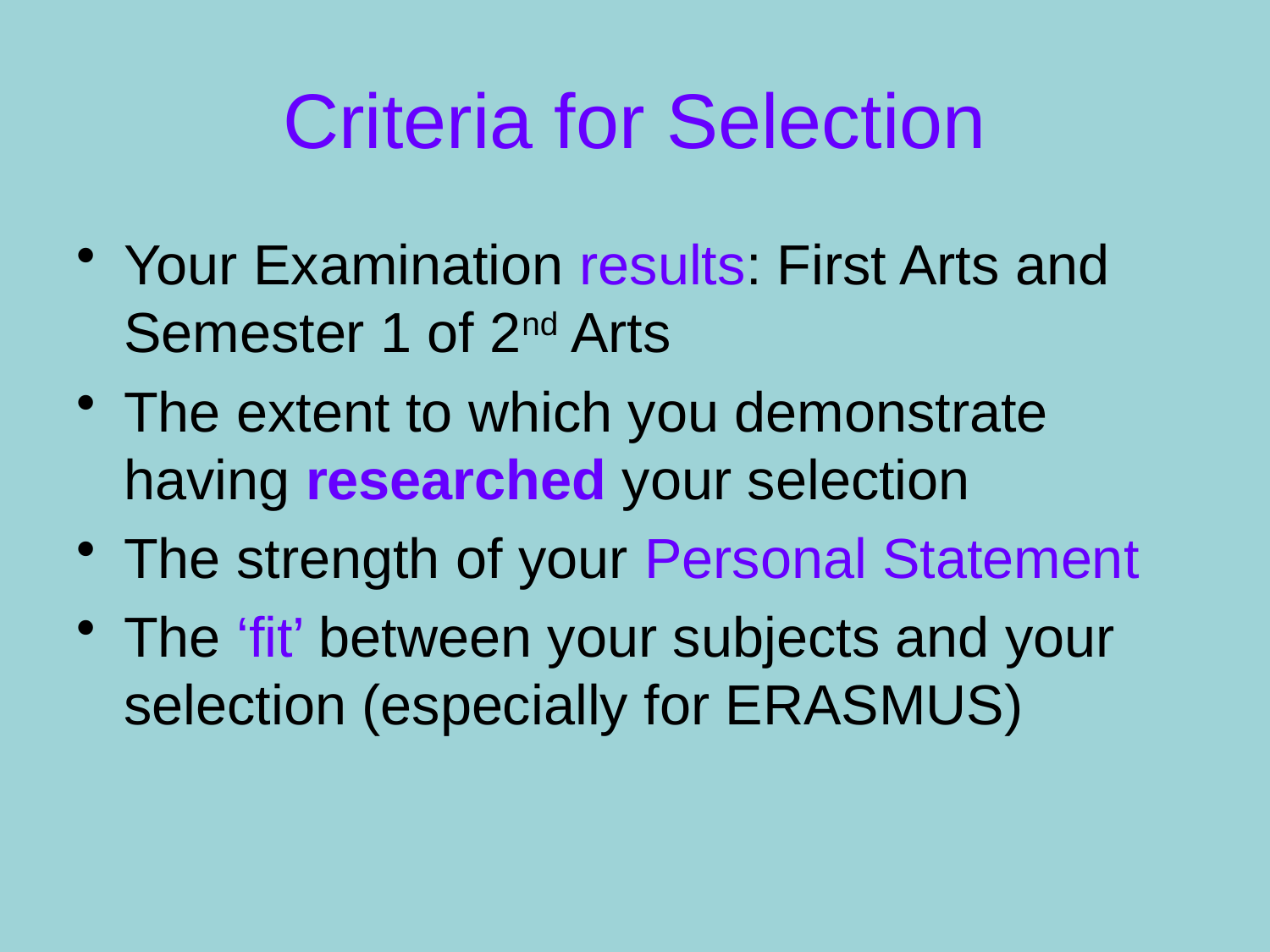

# Criteria for Selection
Your Examination results: First Arts and Semester 1 of 2nd Arts
The extent to which you demonstrate having researched your selection
The strength of your Personal Statement
The ‘fit’ between your subjects and your selection (especially for ERASMUS)